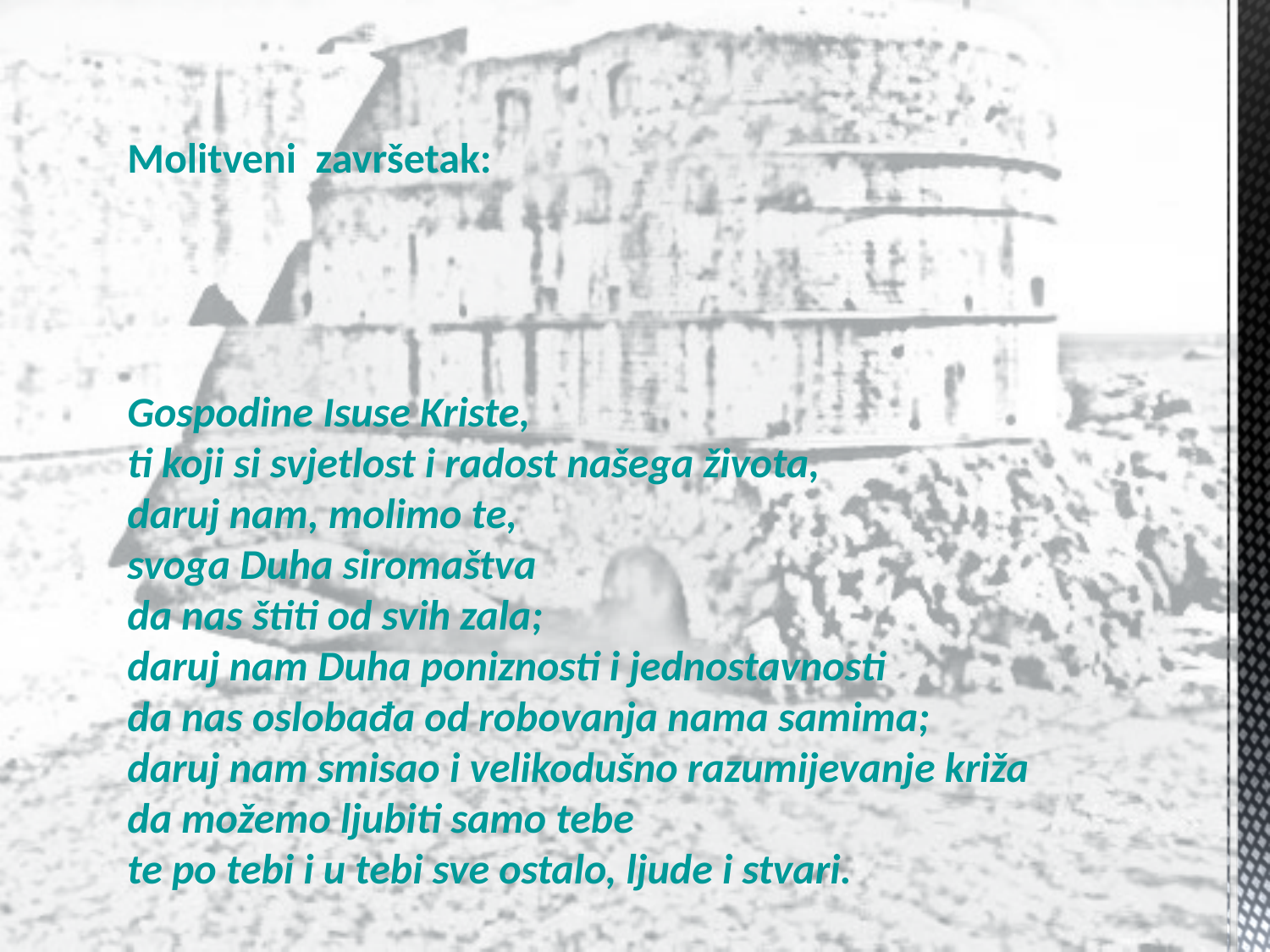

Molitveni  završetak:

Gospodine Isuse Kriste,
ti koji si svjetlost i radost našega života,
daruj nam, molimo te,
svoga Duha siromaštva
da nas štiti od svih zala;
daruj nam Duha poniznosti i jednostavnosti
da nas oslobađa od robovanja nama samima;
daruj nam smisao i velikodušno razumijevanje križa
da možemo ljubiti samo tebe
te po tebi i u tebi sve ostalo, ljude i stvari.